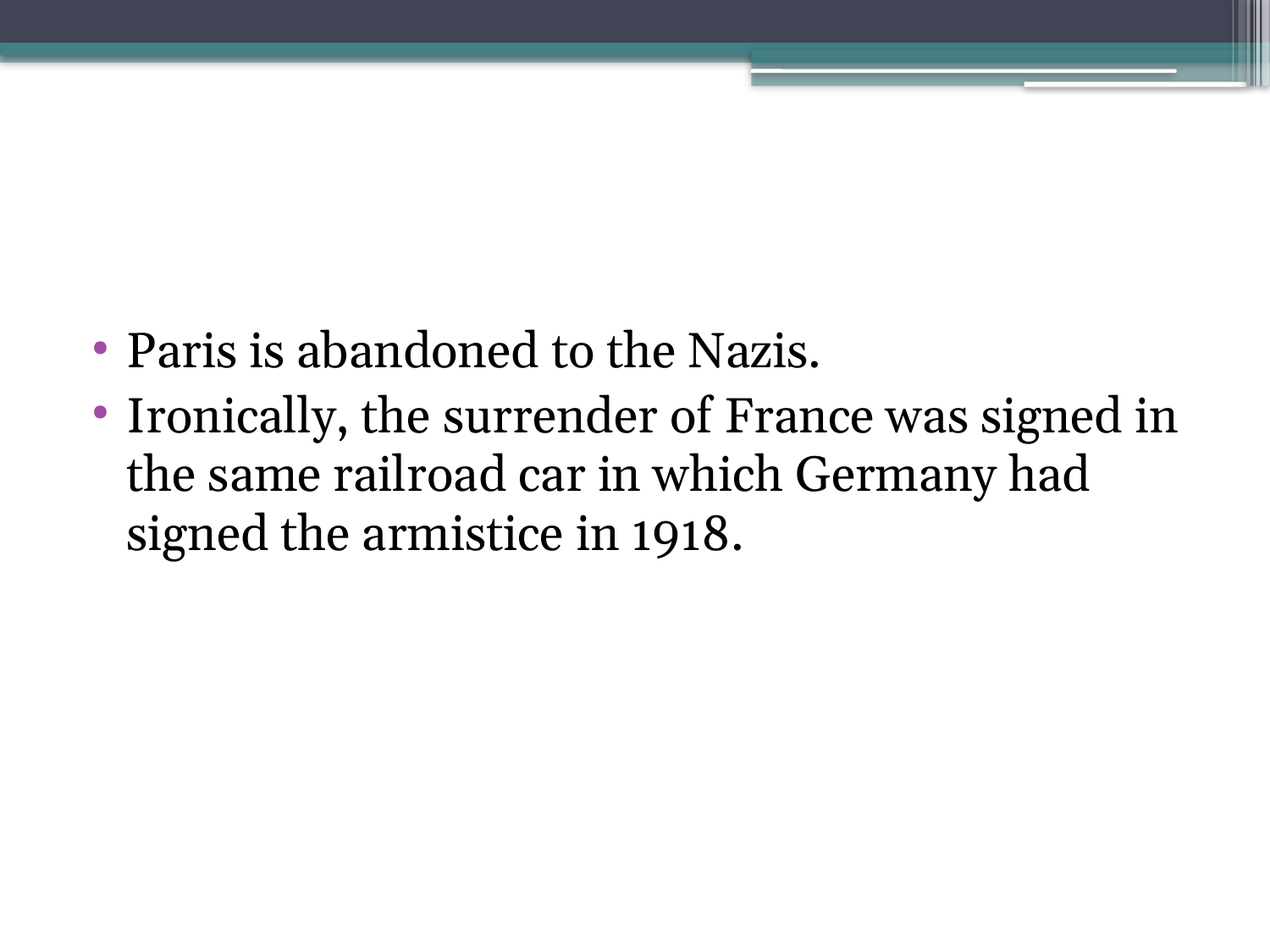

#
Paris is abandoned to the Nazis.
Ironically, the surrender of France was signed in the same railroad car in which Germany had signed the armistice in 1918.